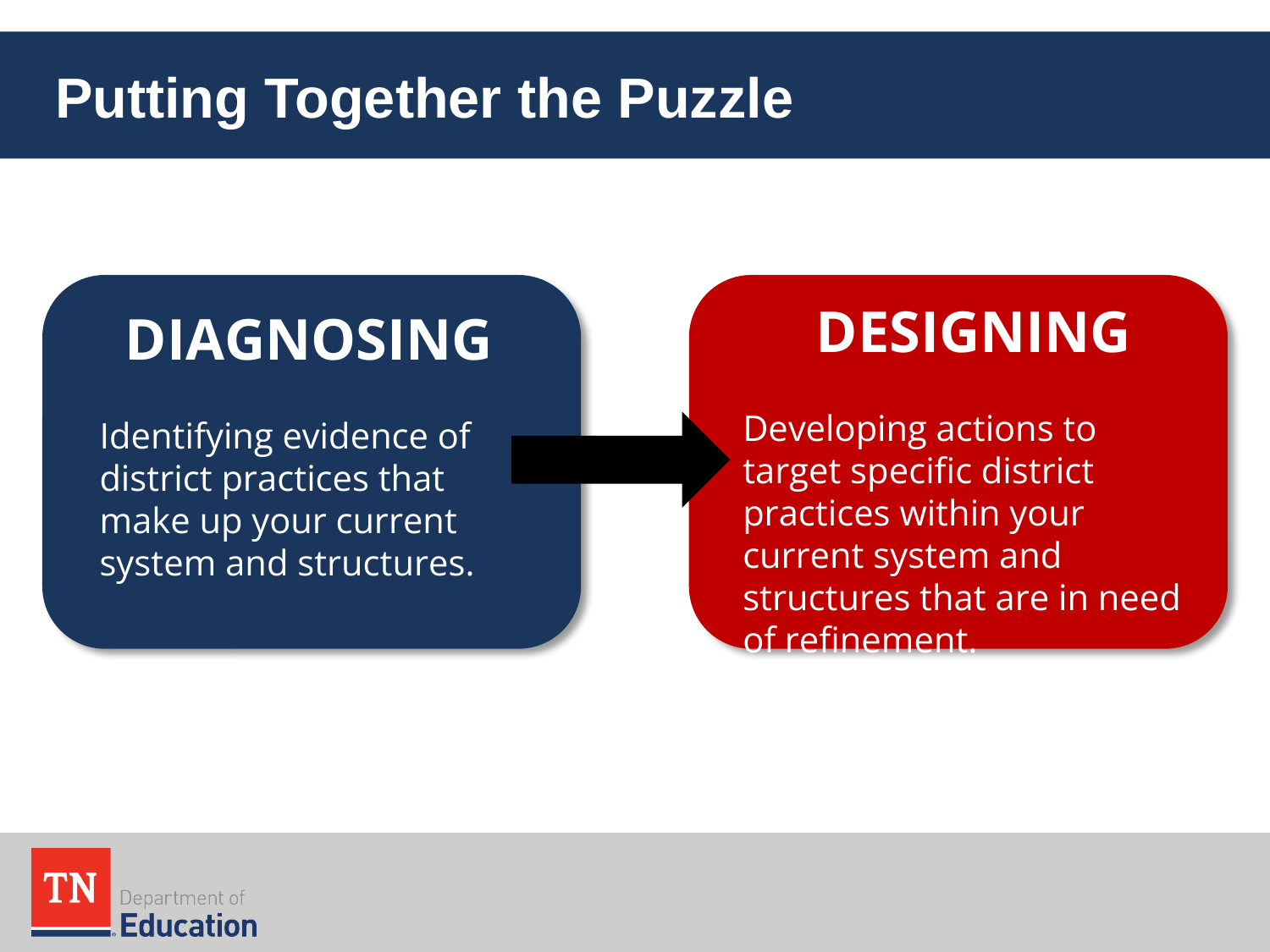

# Putting Together the Puzzle

DIAGNOSING

Identifying evidence of district practices that make up your current system and structures.

DESIGNING

Developing actions to target specific district practices within your current system and structures that are in need of refinement.